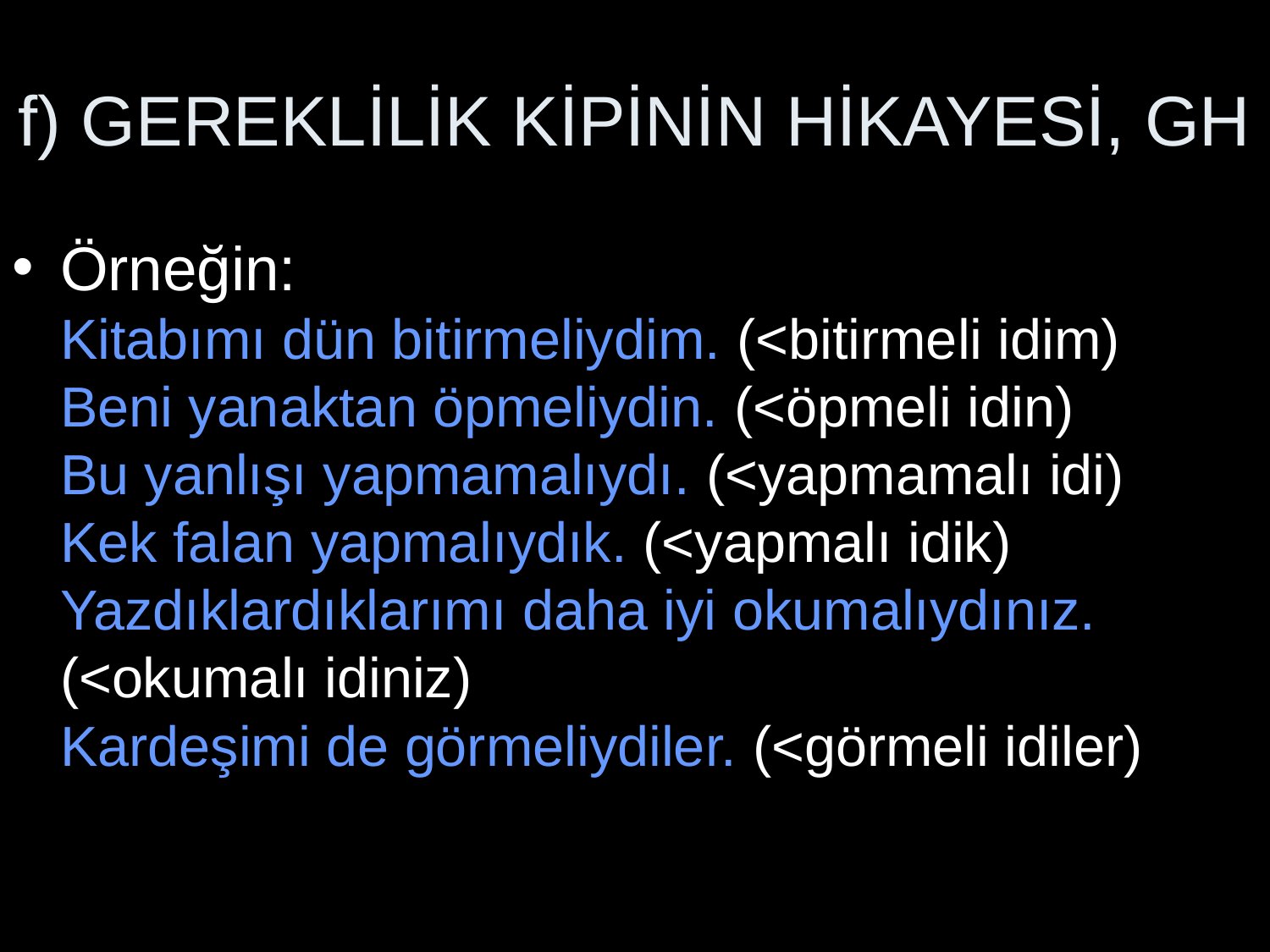

# f) GEREKLİLİK KİPİNİN HİKAYESİ, GH
Örneğin:
Kitabımı dün bitirmeliydim. (<bitirmeli idim)
Beni yanaktan öpmeliydin. (<öpmeli idin)
Bu yanlışı yapmamalıydı. (<yapmamalı idi)
Kek falan yapmalıydık. (<yapmalı idik)
Yazdıklardıklarımı daha iyi okumalıydınız. (<okumalı idiniz)
Kardeşimi de görmeliydiler. (<görmeli idiler)